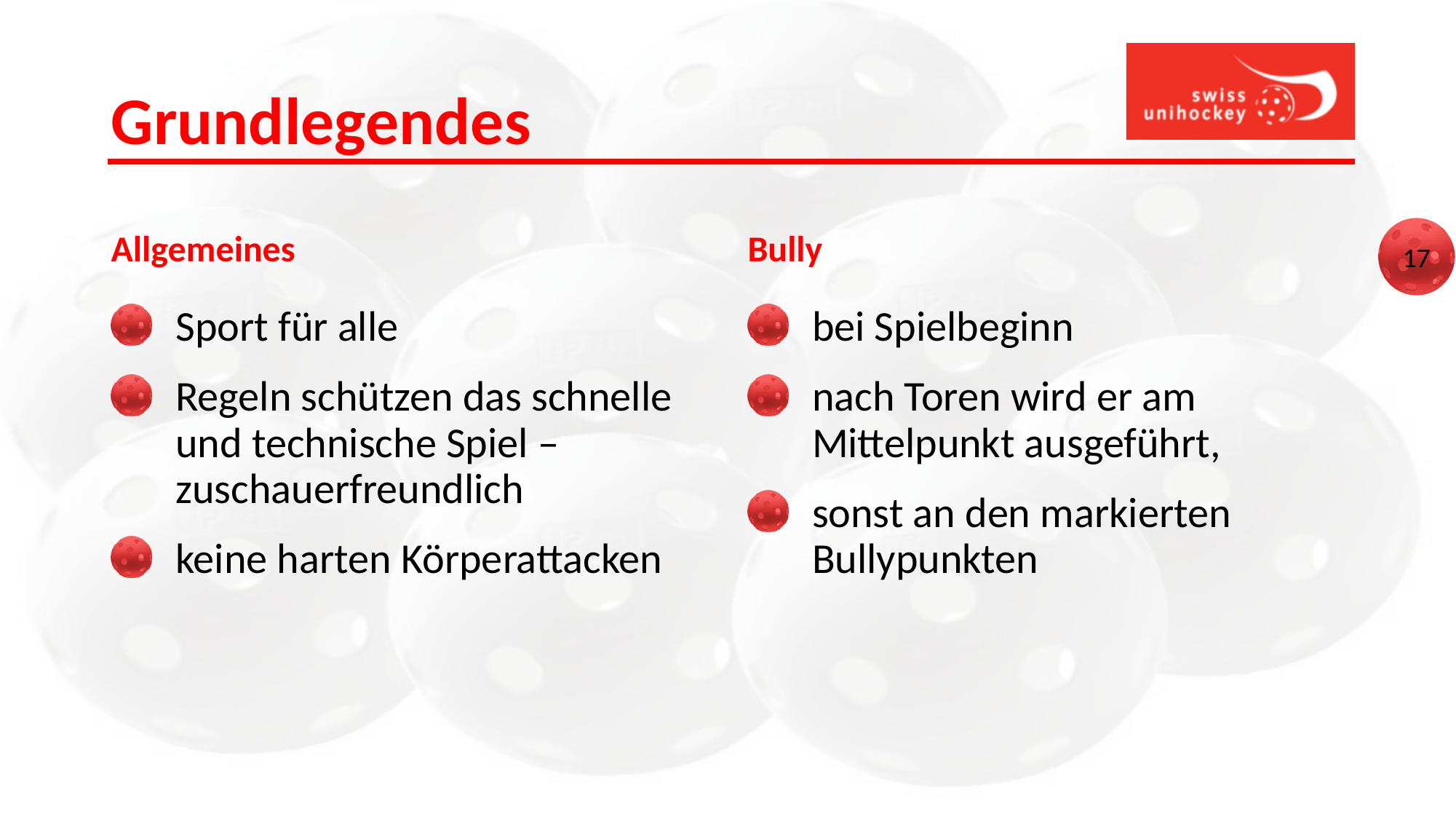

# Grundlegendes
Allgemeines
Bully
17
Sport für alle
Regeln schützen das schnelle und technische Spiel – zuschauerfreundlich
keine harten Körperattacken
bei Spielbeginn
nach Toren wird er am Mittelpunkt ausgeführt,
sonst an den markierten Bullypunkten